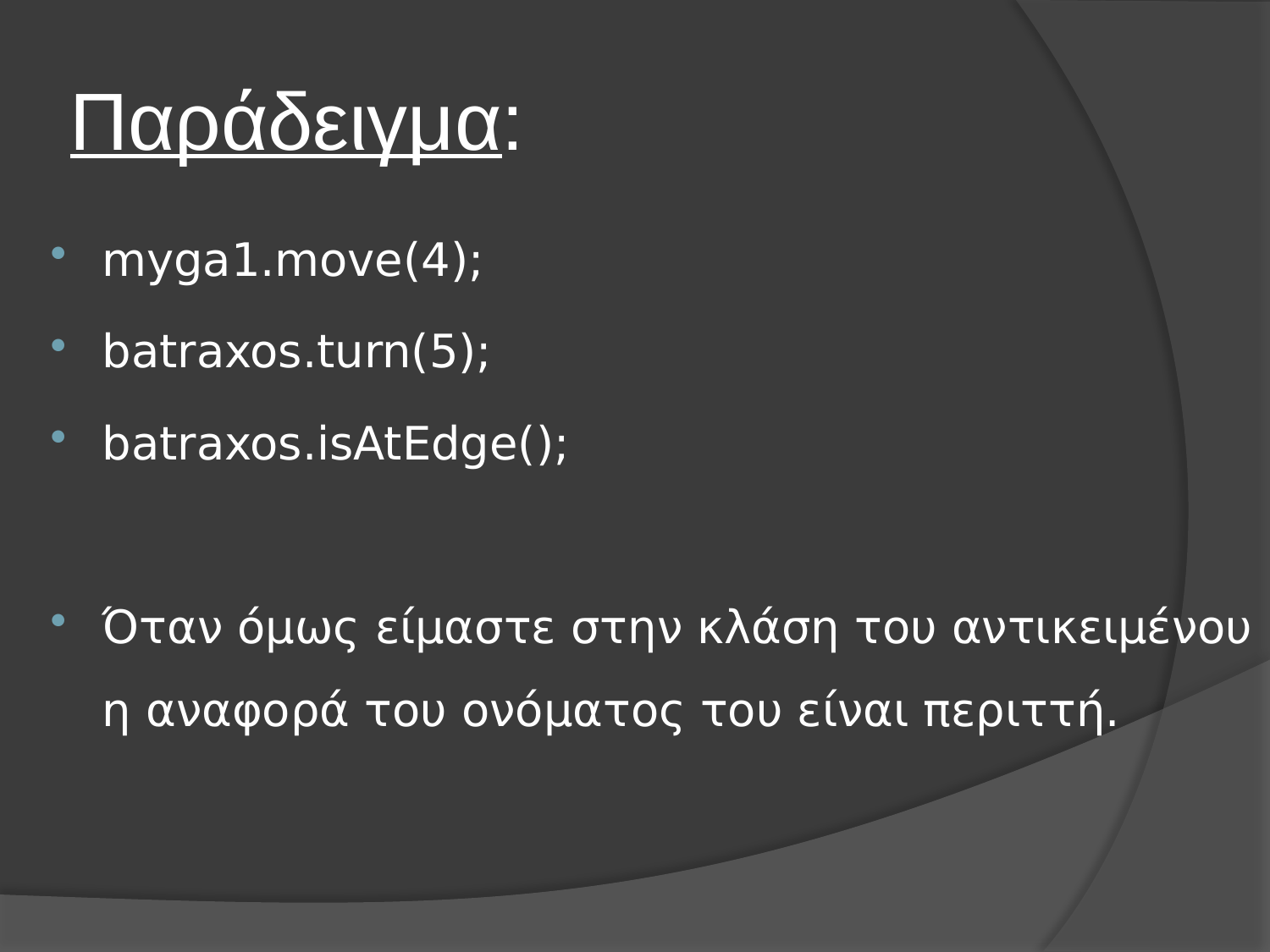

# Παράδειγμα:
myga1.move(4);
batraxos.turn(5);
batraxos.isAtEdge();

Όταν όμως είμαστε στην κλάση του αντικειμένου η αναφορά του ονόματος του είναι περιττή.